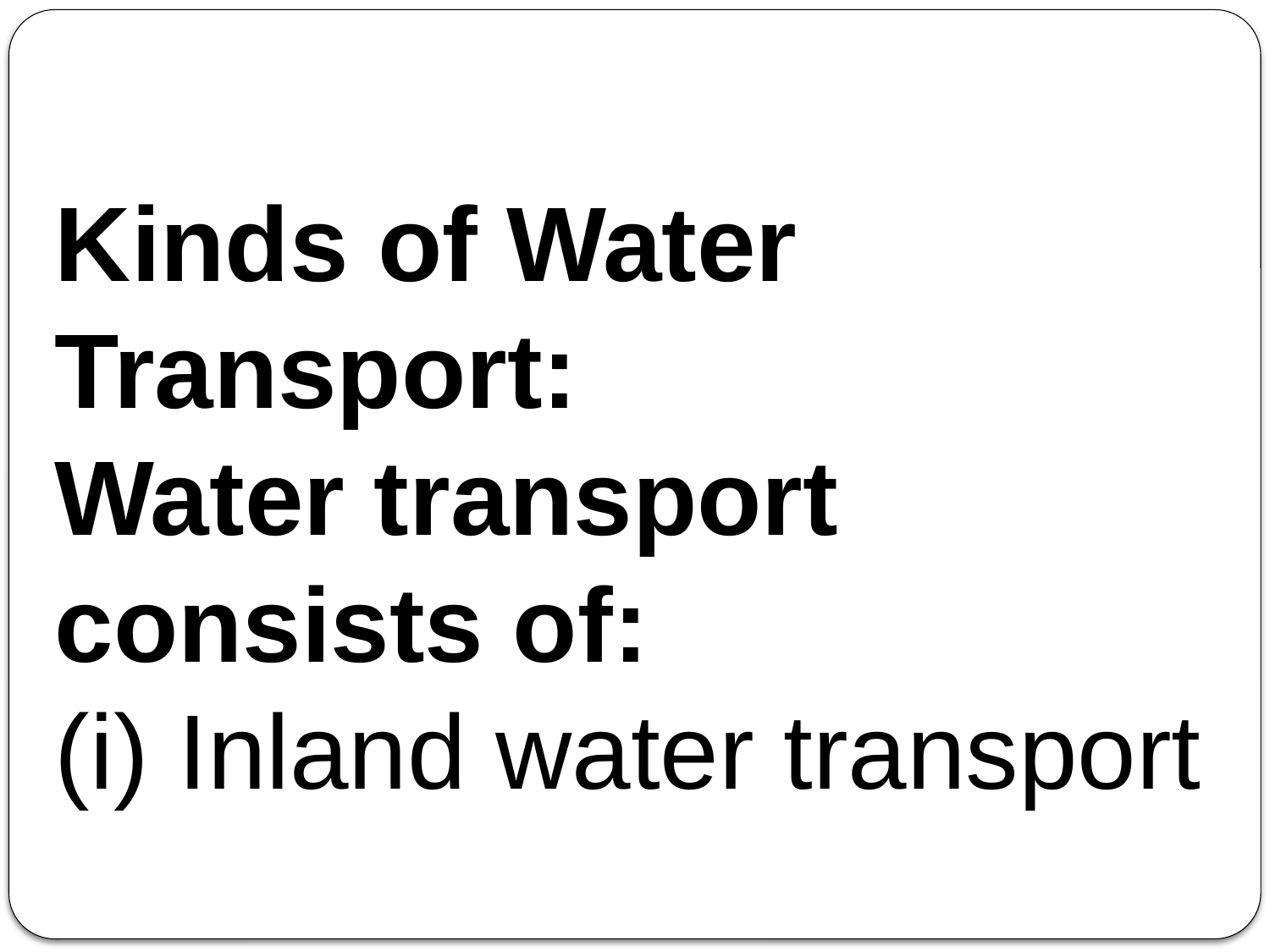

Kinds of Water Transport:
Water transport consists of:
(i) Inland water transport